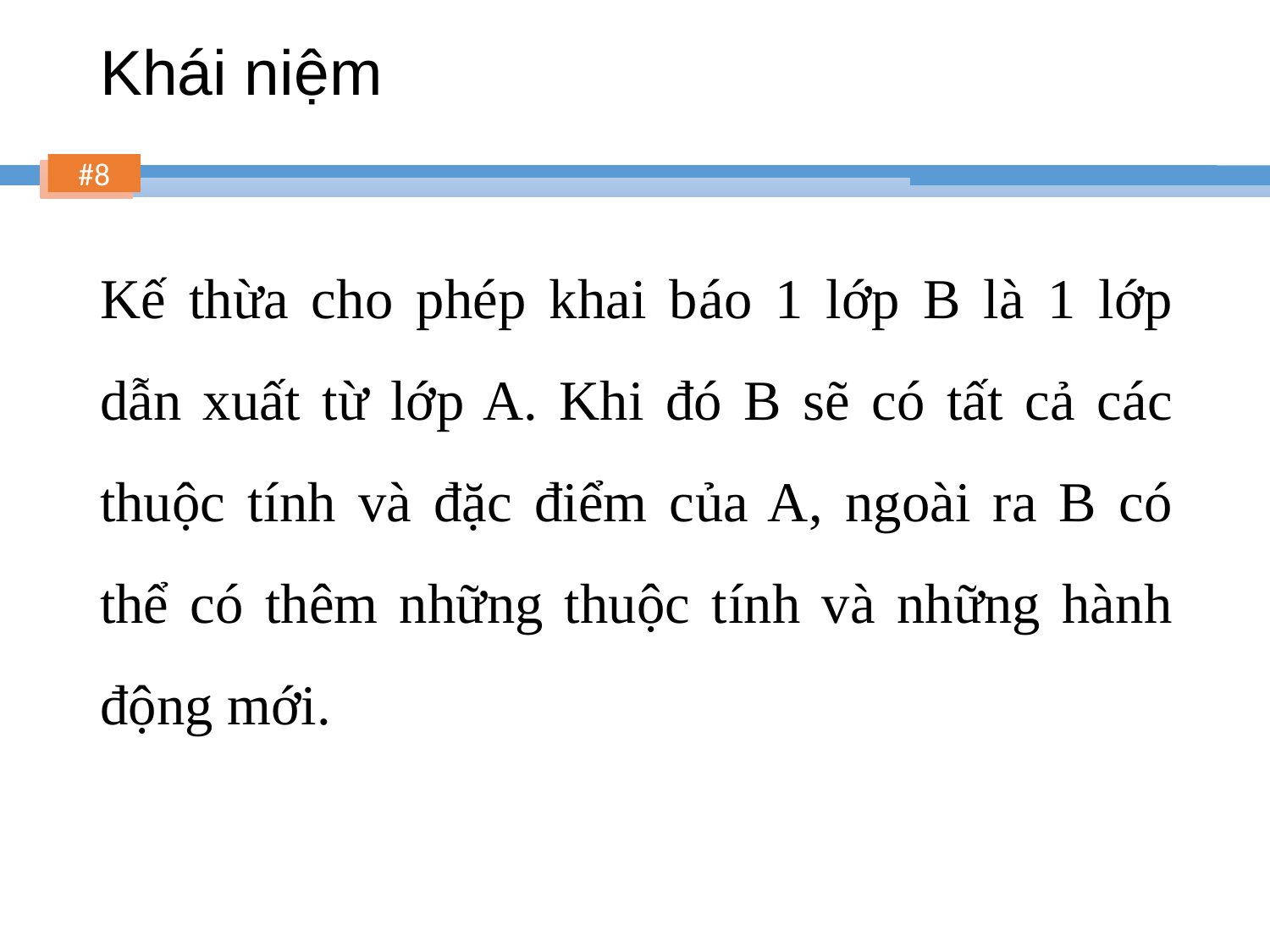

# Khái niệm

Kế thừa cho phép khai báo 1 lớp B là 1 lớp dẫn xuất từ lớp A. Khi đó B sẽ có tất cả các thuộc tính và đặc điểm của A, ngoài ra B có thể có thêm những thuộc tính và những hành động mới.

8